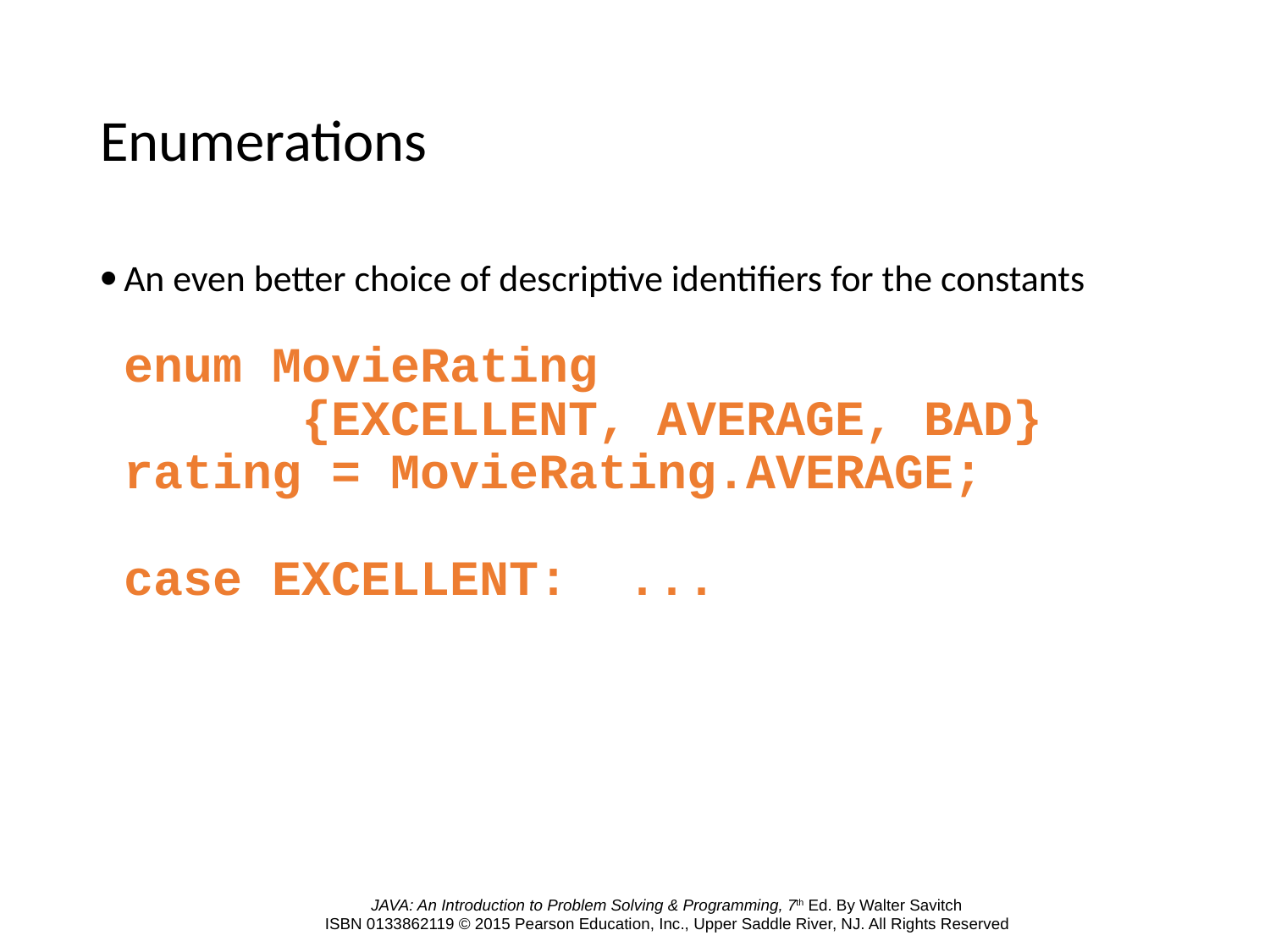

# Enumerations
An even better choice of descriptive identifiers for the constants
enum MovieRating
      {EXCELLENT, AVERAGE, BAD}
rating = MovieRating.AVERAGE;
case EXCELLENT:  ...